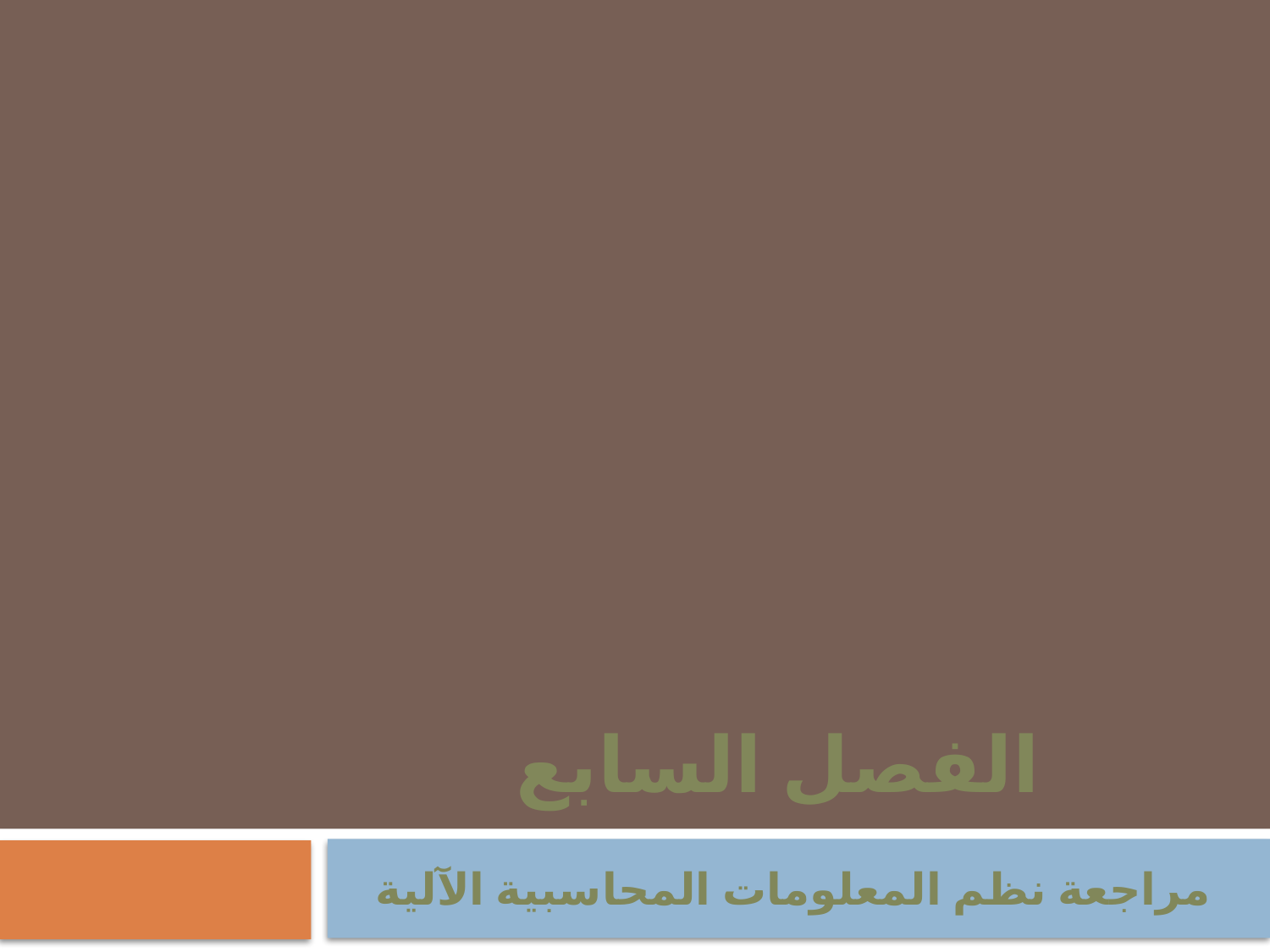

# الفصل السابع
مراجعة نظم المعلومات المحاسبية الآلية